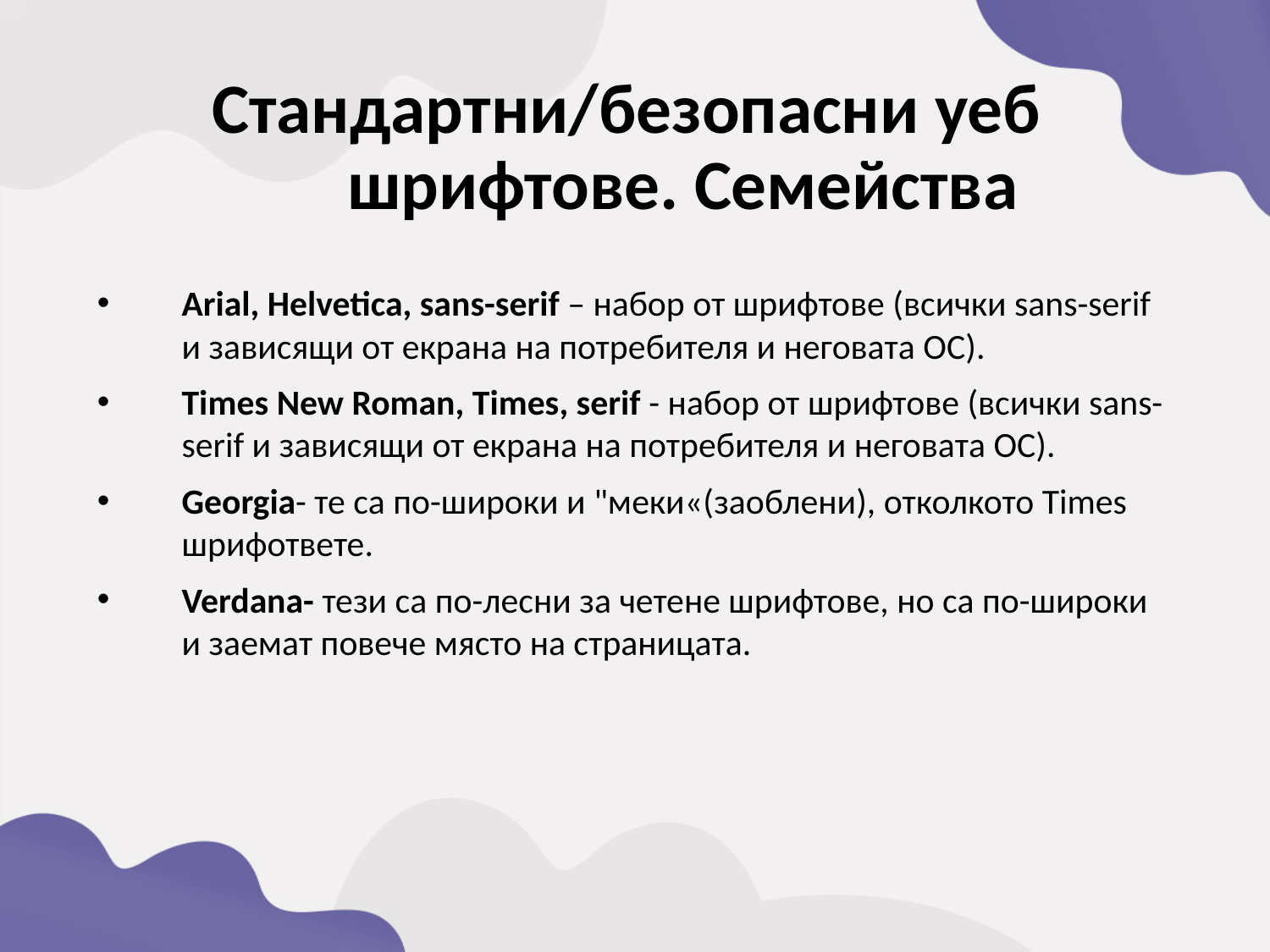

Стандартни/безопасни уеб шрифтове. Семейства

Arial, Helvetica, sans-serif – набор от шрифтове (всички sans-serif и зависящи от екрана на потребителя и неговата ОС).
Times New Roman, Times, serif - набор от шрифтове (всички sans-serif и зависящи от екрана на потребителя и неговата ОС).
Georgia- те са по-широки и "меки«(заоблени), отколкото Times шрифответе.
Verdana- тези са по-лесни за четене шрифтове, но са по-широки и заемат повече място на страницата.